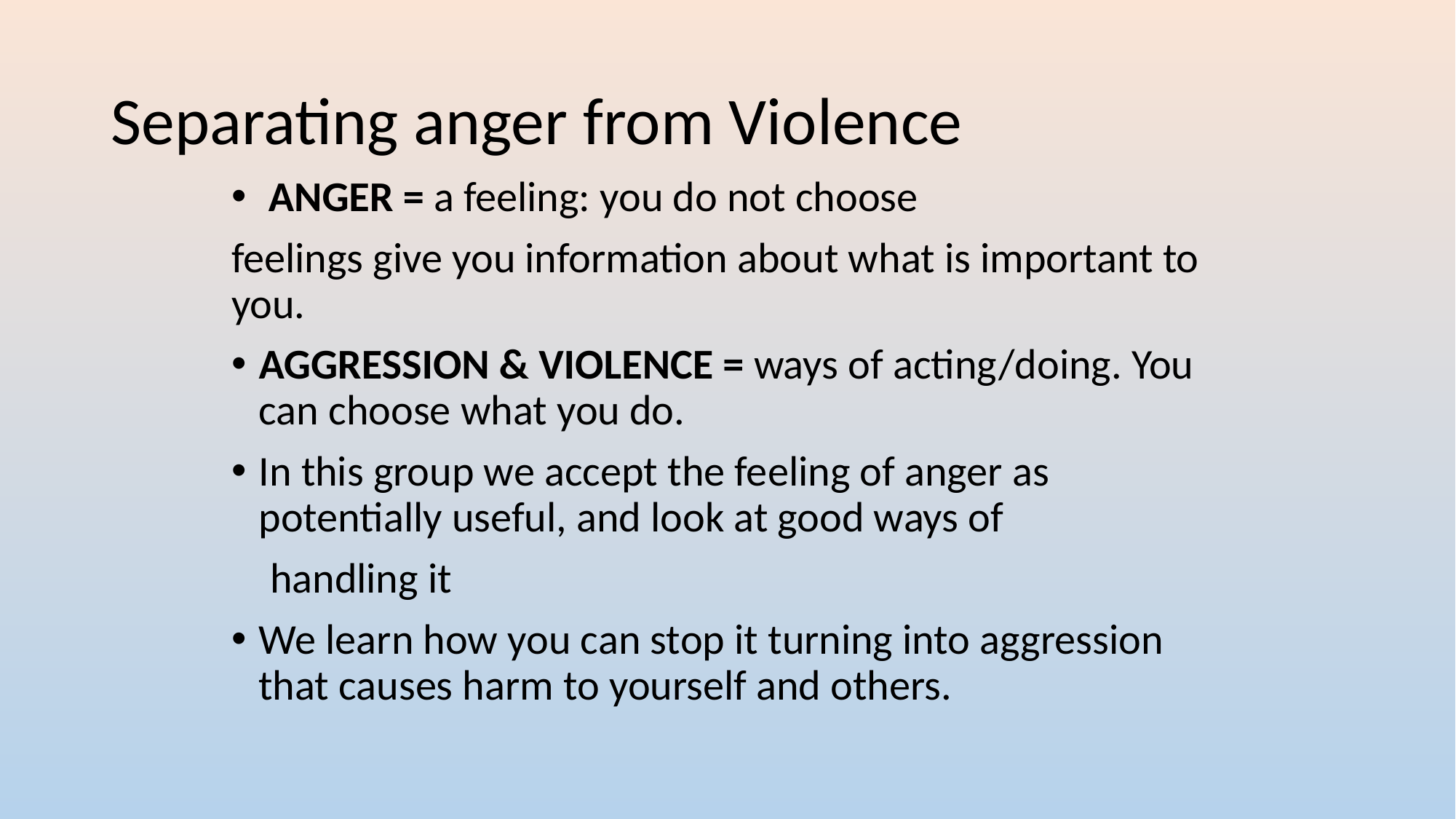

# Separating anger from Violence
 ANGER = a feeling: you do not choose
feelings give you information about what is important to you.
AGGRESSION & VIOLENCE = ways of acting/doing. You can choose what you do.
In this group we accept the feeling of anger as potentially useful, and look at good ways of
    handling it
We learn how you can stop it turning into aggression that causes harm to yourself and others.